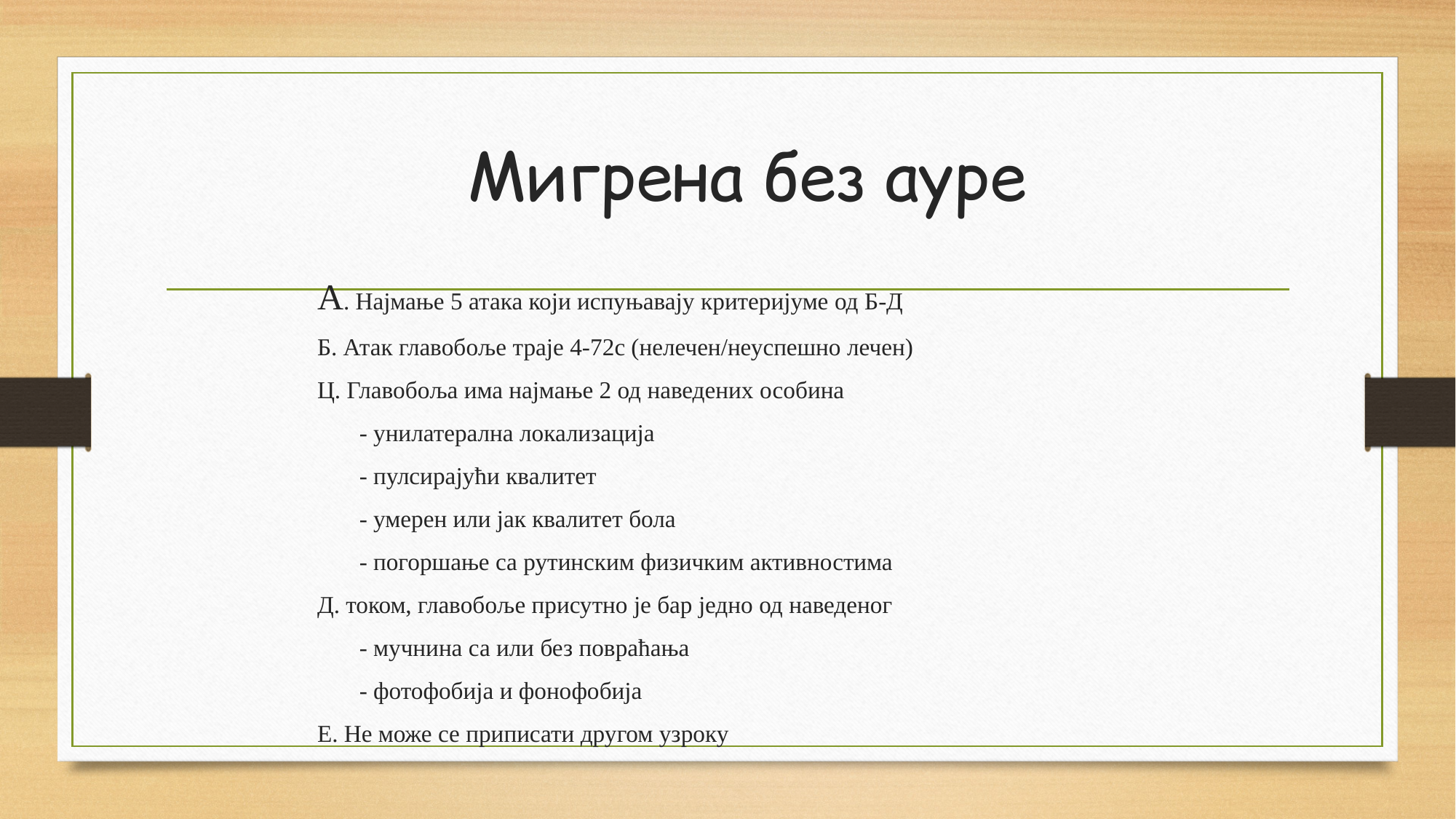

# Мигрена без ауре
А. Најмање 5 атака који испуњавају критеријуме од Б-Д
Б. Атак главобоље траје 4-72с (нелечен/неуспешно лечен)
Ц. Главобоља има најмање 2 од наведених особина
       - унилатерална локализација
       - пулсирајући квалитет
       - умерен или јак квалитет бола
       - погоршање са рутинским физичким активностима
Д. током, главобоље присутно је бар једно од наведеног
       - мучнина са или без повраћања
       - фотофобија и фонофобија
Е. Не може се приписати другом узроку